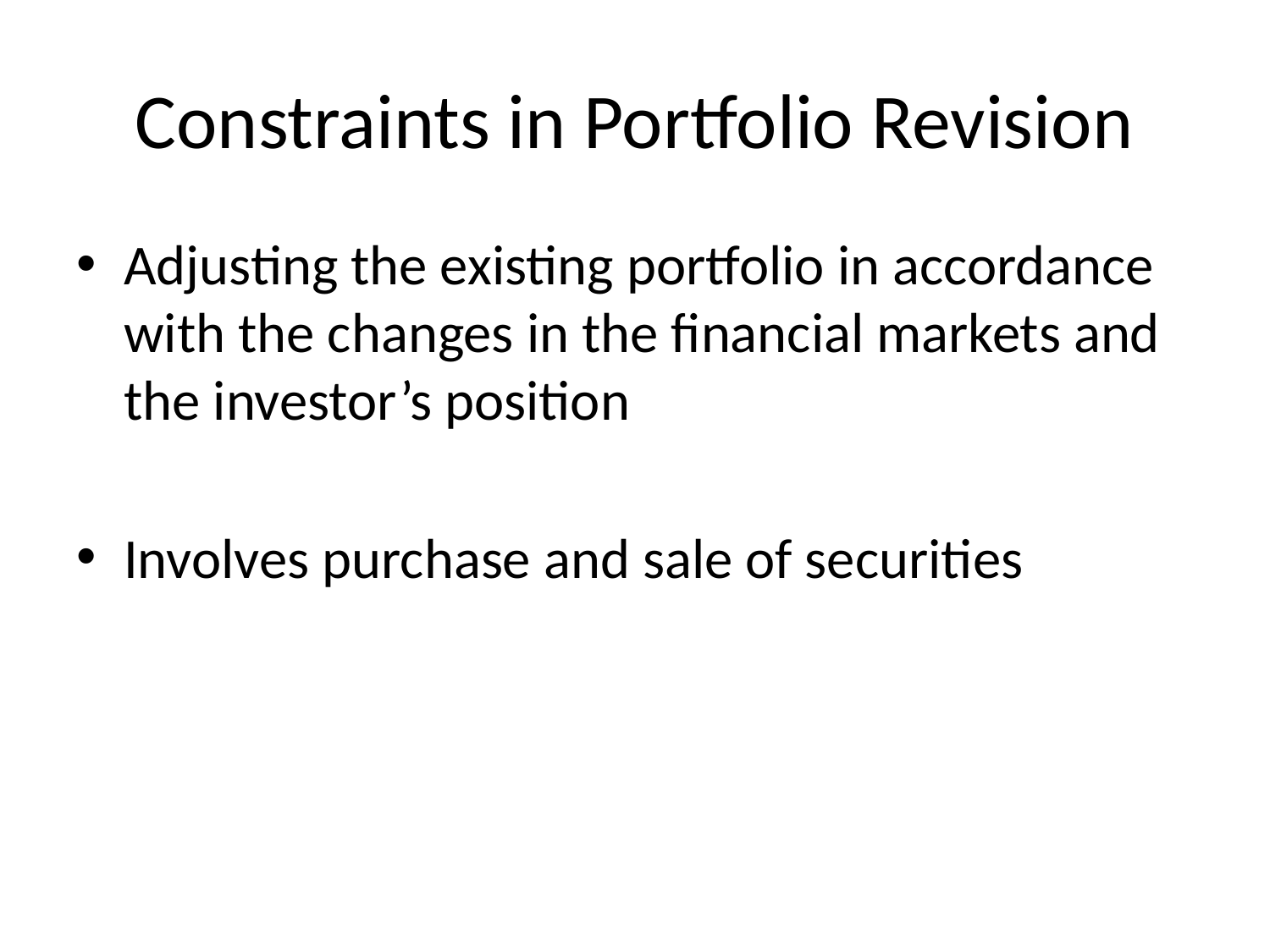

# Constraints in Portfolio Revision
Adjusting the existing portfolio in accordance with the changes in the financial markets and the investor’s position

Involves purchase and sale of securities